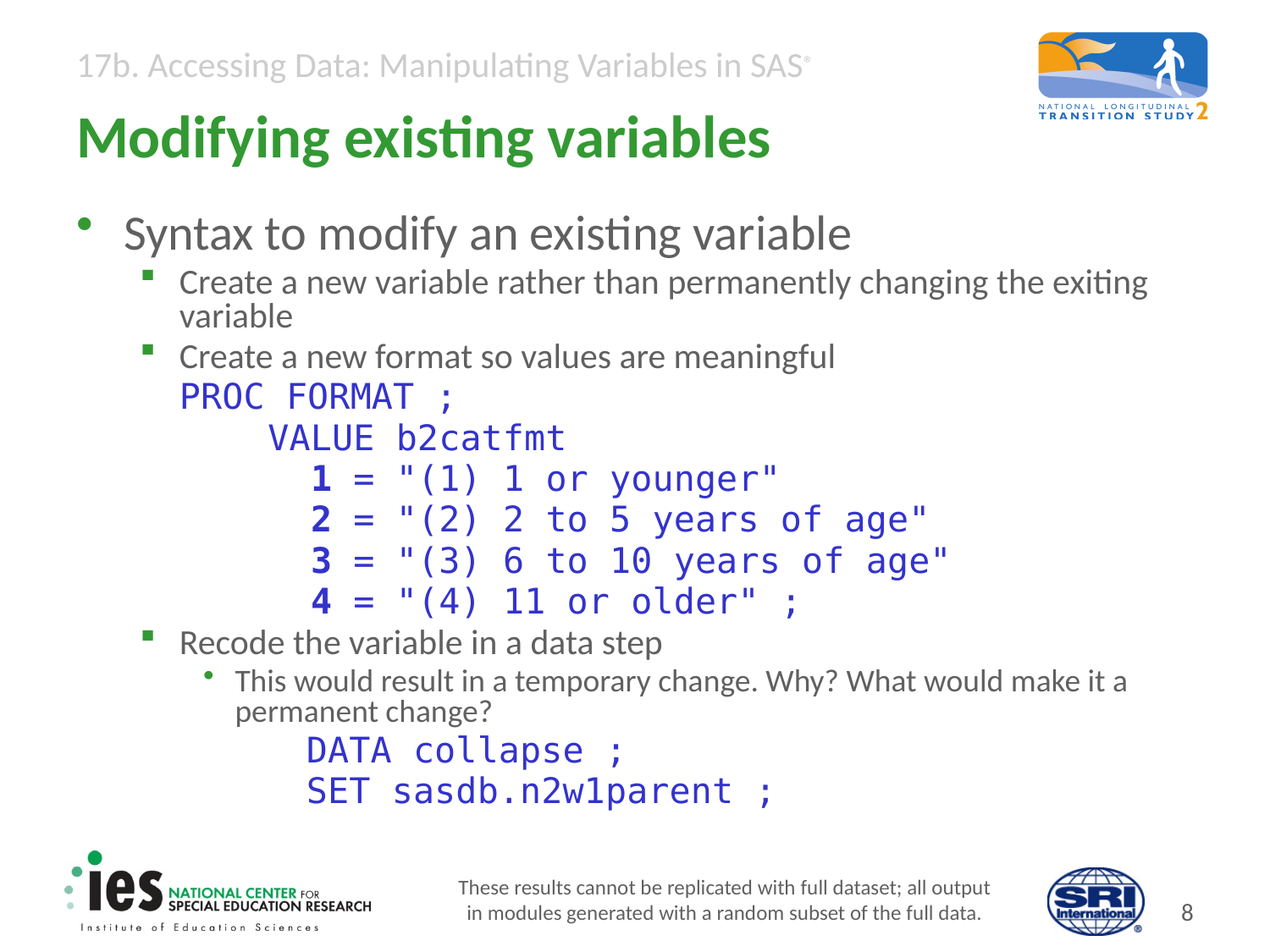

# Modifying existing variables
Syntax to modify an existing variable
Create a new variable rather than permanently changing the exiting variable
Create a new format so values are meaningful
	PROC FORMAT ;
      VALUE b2catfmt
        1 = "(1) 1 or younger"
        2 = "(2) 2 to 5 years of age"
        3 = "(3) 6 to 10 years of age"
        4 = "(4) 11 or older" ;
Recode the variable in a data step
This would result in a temporary change. Why? What would make it a permanent change?
		DATA collapse ;
		SET sasdb.n2w1parent ;
These results cannot be replicated with full dataset; all output
in modules generated with a random subset of the full data.
8